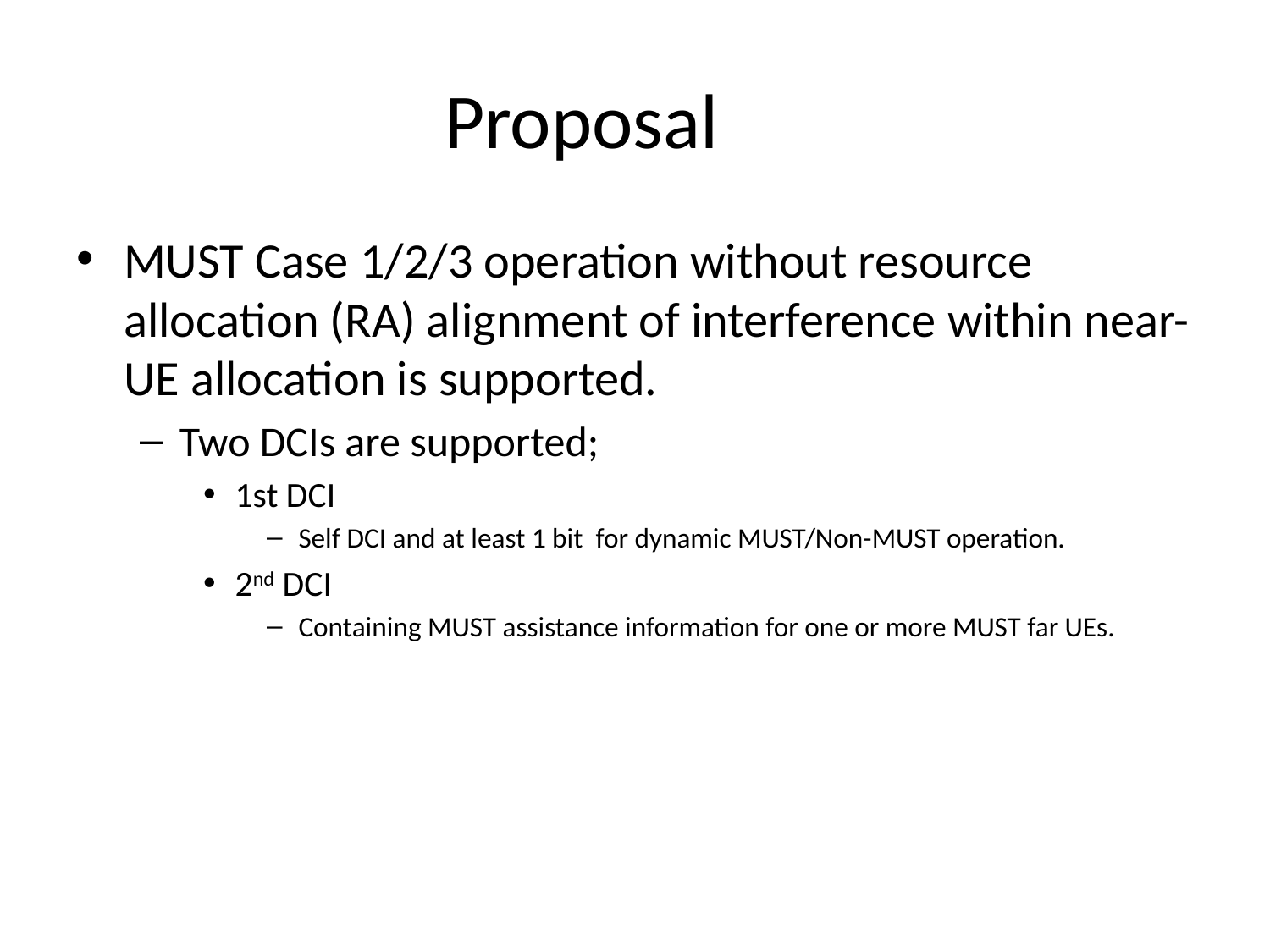

Proposal
MUST Case 1/2/3 operation without resource allocation (RA) alignment of interference within near-UE allocation is supported.
Two DCIs are supported;
1st DCI
Self DCI and at least 1 bit  for dynamic MUST/Non-MUST operation.
2nd DCI
Containing MUST assistance information for one or more MUST far UEs.